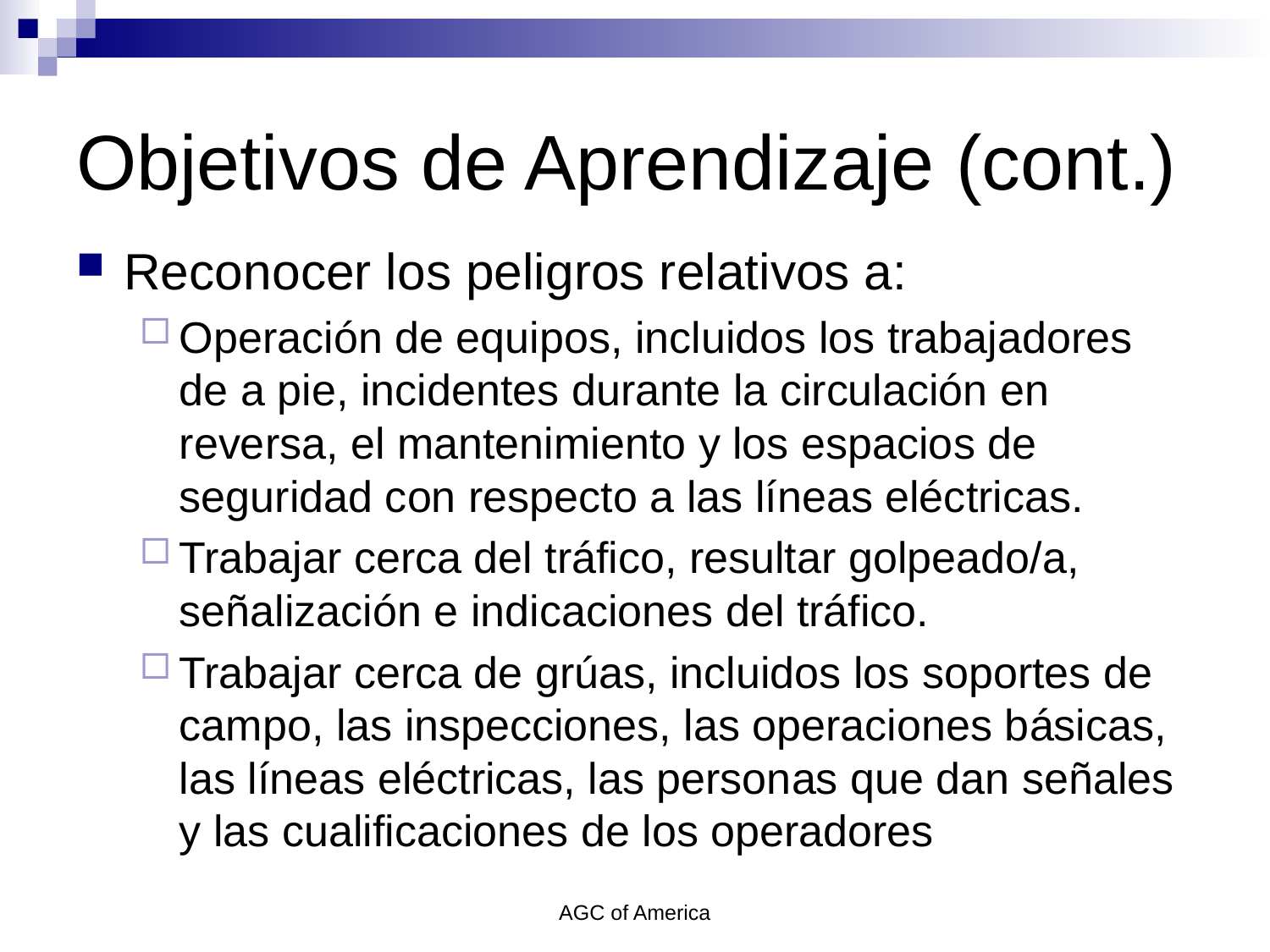

# Objetivos de Aprendizaje (cont.)
Reconocer los peligros relativos a:
Operación de equipos, incluidos los trabajadores de a pie, incidentes durante la circulación en reversa, el mantenimiento y los espacios de seguridad con respecto a las líneas eléctricas.
Trabajar cerca del tráfico, resultar golpeado/a, señalización e indicaciones del tráfico.
Trabajar cerca de grúas, incluidos los soportes de campo, las inspecciones, las operaciones básicas, las líneas eléctricas, las personas que dan señales y las cualificaciones de los operadores

AGC of America